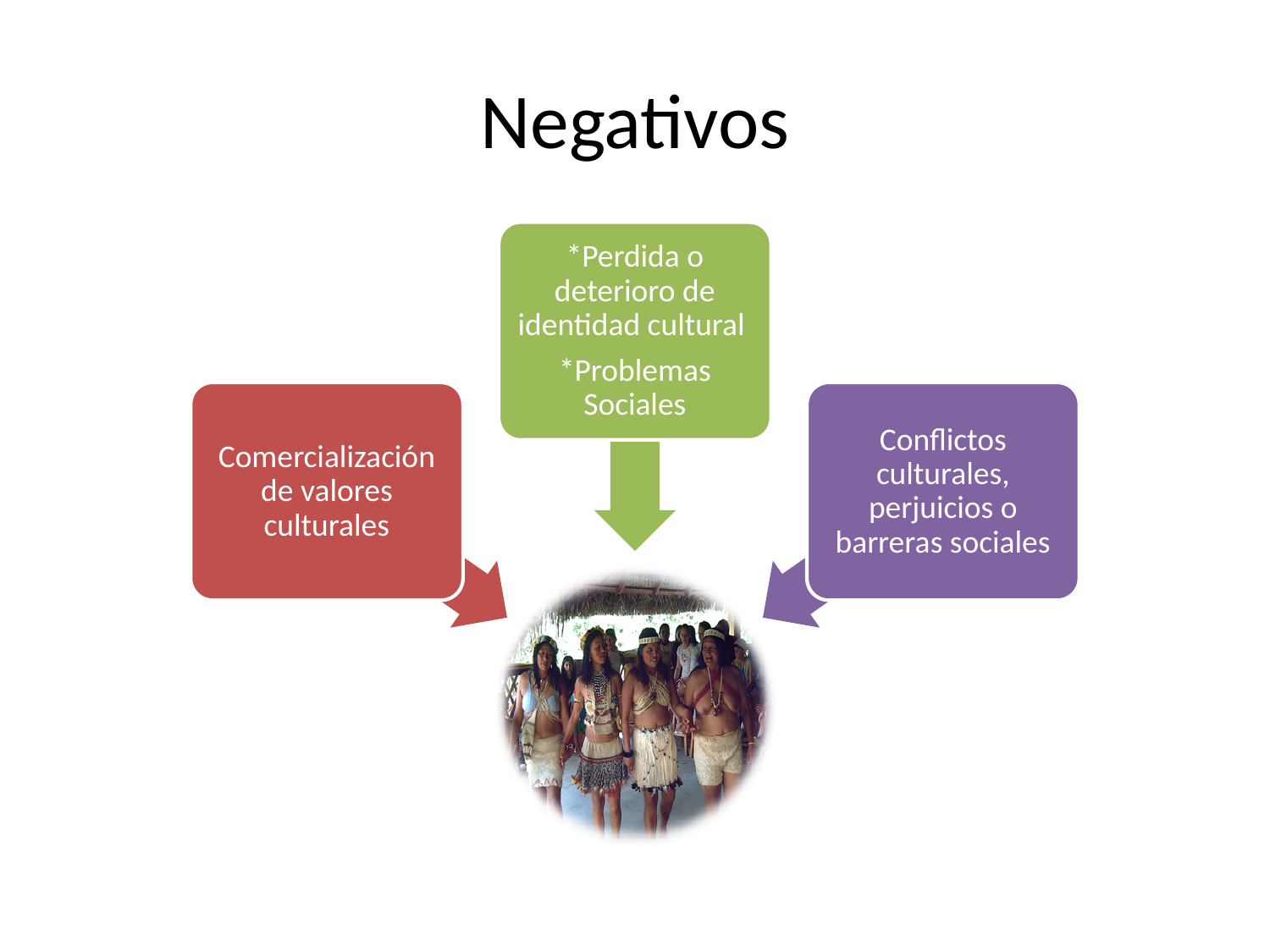

# Negativos

Comercialización de valores culturales
*Perdida o deterioro de identidad cultural
*Problemas Sociales
Conflictos culturales, perjuicios o barreras sociales